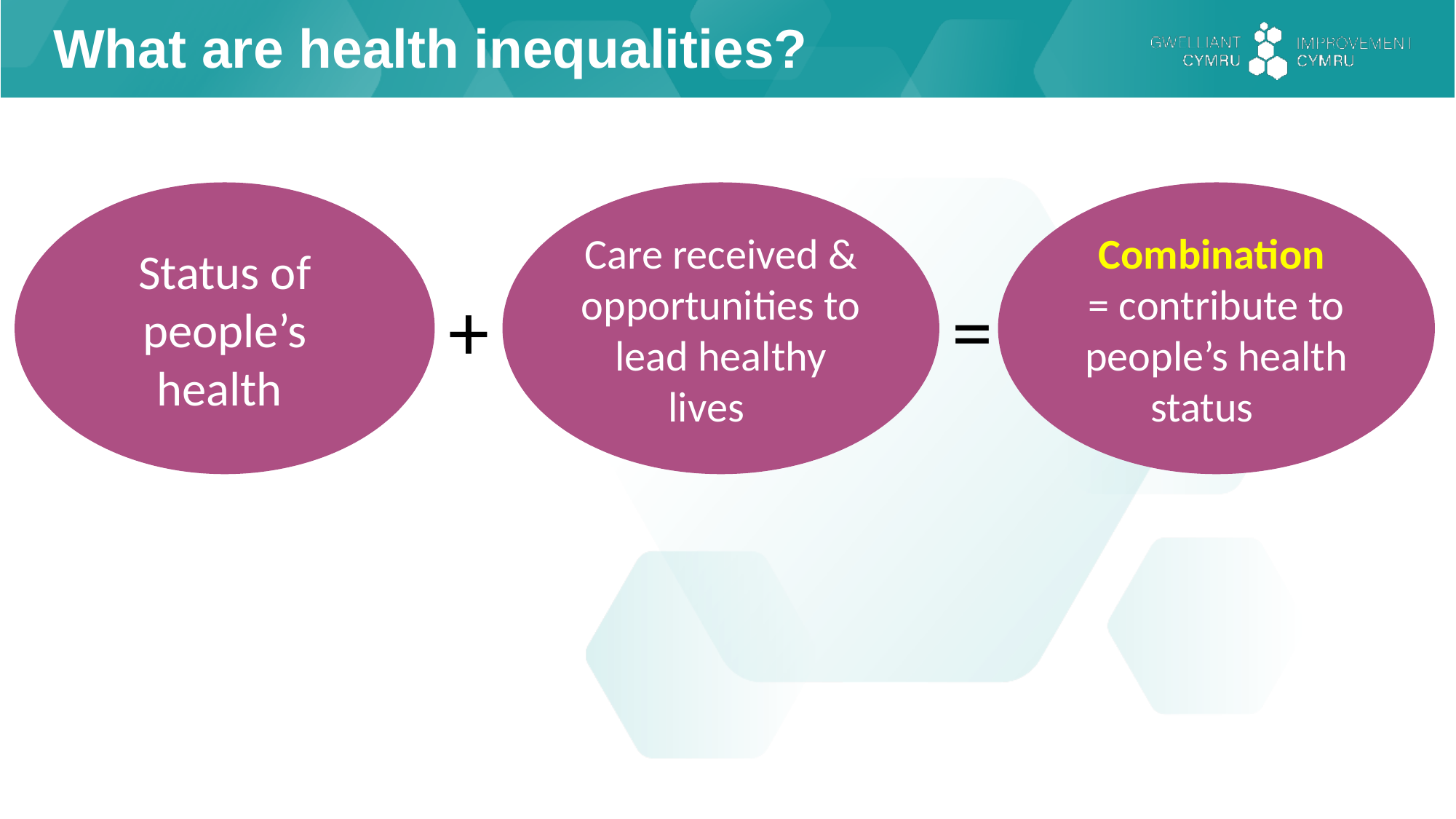

What are health inequalities?
Status of people’s health
Care received & opportunities to lead healthy lives
Combination
= contribute to people’s health status
+
=